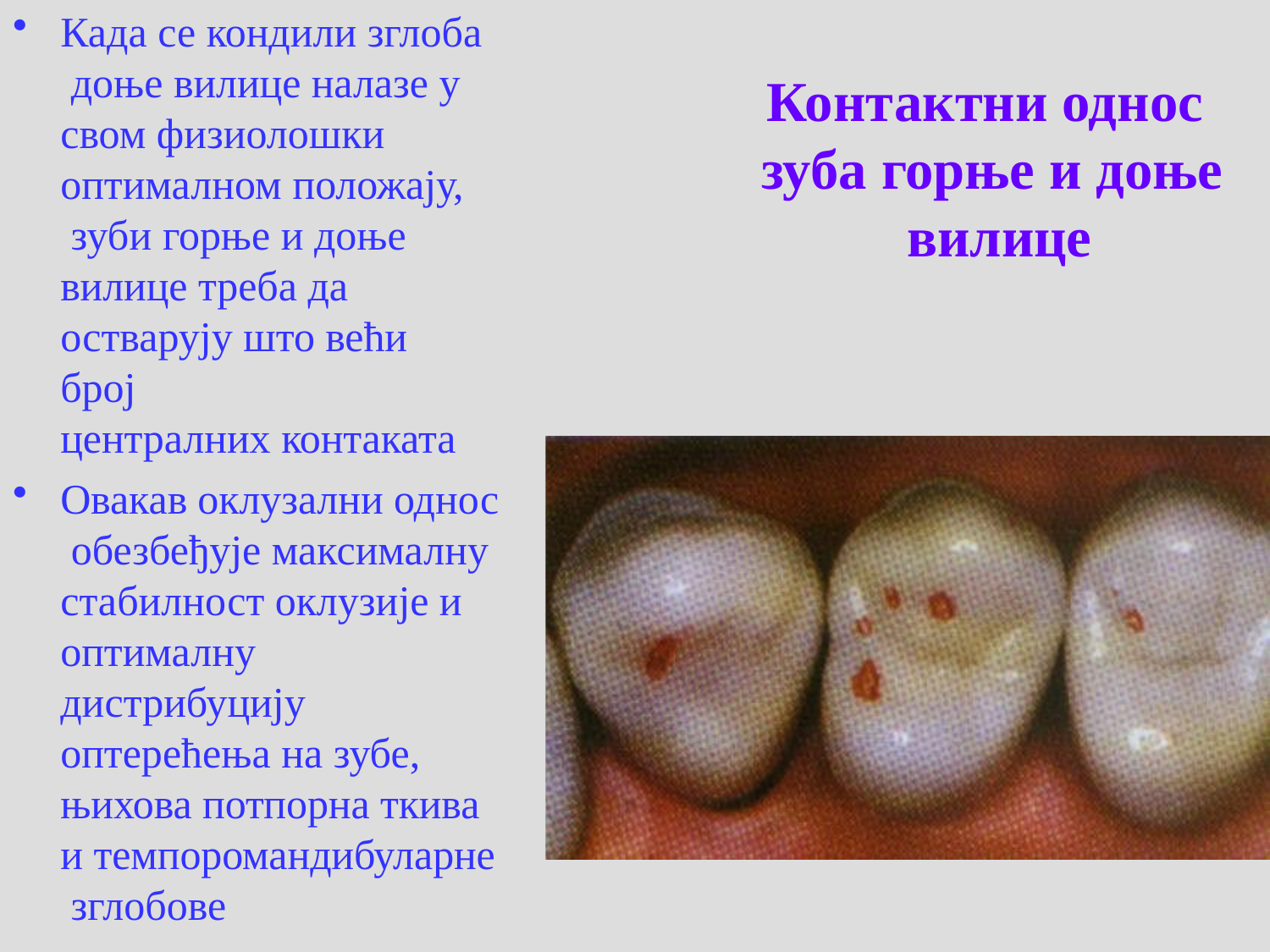

Када се кондили зглоба  доње вилице налазе у
свом физиолошки  оптималном положају,  зуби горње и доње  вилице треба да
остварују што већи број
централних контаката
Овакав оклузални однос  обезбеђује максималну  стабилност оклузије и  оптималну
дистрибуцију  оптерећења на зубе,  њихова потпорна ткива  и темпоромандибуларне  зглобове
# Контактни однос  зуба горње и доње  вилице